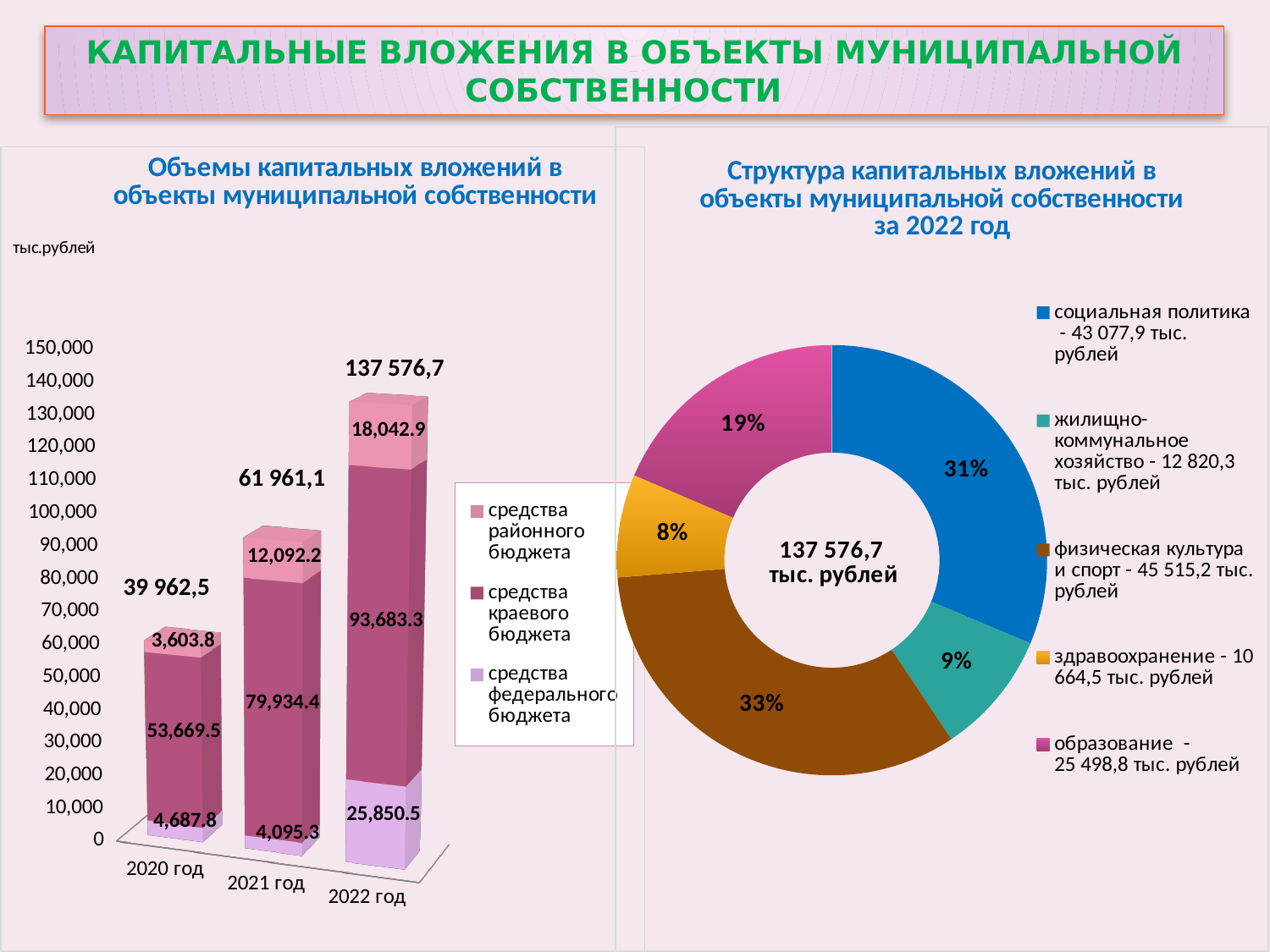

КАПИТАЛЬНЫЕ ВЛОЖЕНИЯ В ОБЪЕКТЫ МУНИЦИПАЛЬНОЙ СОБСТВЕННОСТИ

### Chart: Структура капитальных вложений в объекты муниципальной собственности за 2022 год

| Category | Продажи |
|---|---|
| социальная политика  - 43 077,9 тыс. рублей | 43077.9 |
| жилищно-коммунальное хозяйство - 12 820,3 тыс. рублей | 12820.3 |
| физическая культура и спорт - 45 515,2 тыс. рублей | 45515.2 |
| здравоохранение - 10 664,5 тыс. рублей | 10664.5 |
| образование  -             25 498,8 тыс. рублей | 25498.8 |

[unsupported chart]

137 576,7
61 961,1
39 962,5